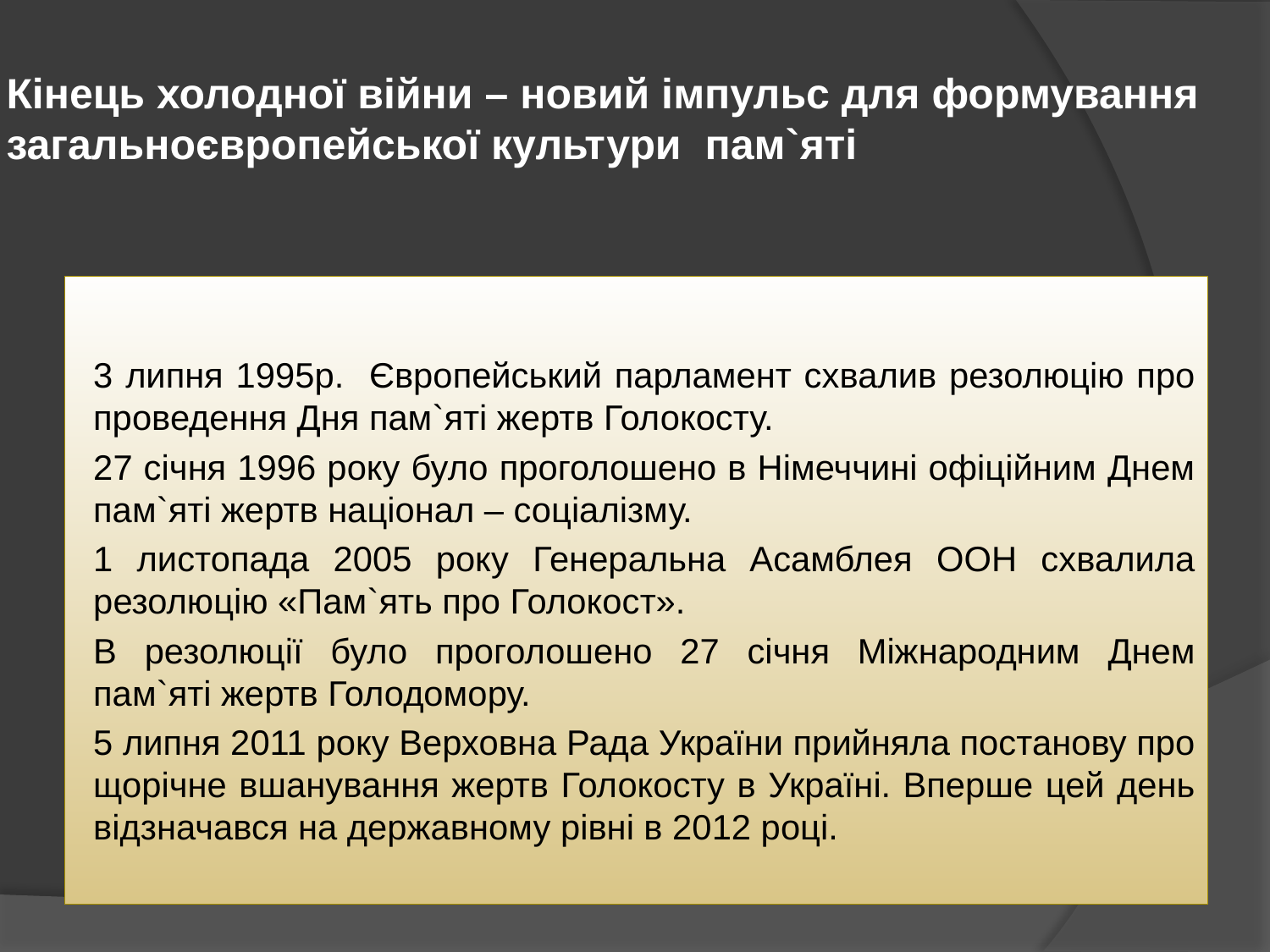

# Кінець холодної війни – новий імпульс для формування загальноєвропейської культури  пам`яті

3 липня 1995р.  Європейський парламент схвалив резолюцію про проведення Дня пам`яті жертв Голокосту.
27 січня 1996 року було проголошено в Німеччині офіційним Днем пам`яті жертв націонал – соціалізму.
1 листопада 2005 року Генеральна Асамблея ООН схвалила резолюцію «Пам`ять про Голокост».
В резолюції було проголошено 27 січня Міжнародним Днем пам`яті жертв Голодомору.
5 липня 2011 року Верховна Рада України прийняла постанову про щорічне вшанування жертв Голокосту в Україні. Вперше цей день відзначався на державному рівні в 2012 році.